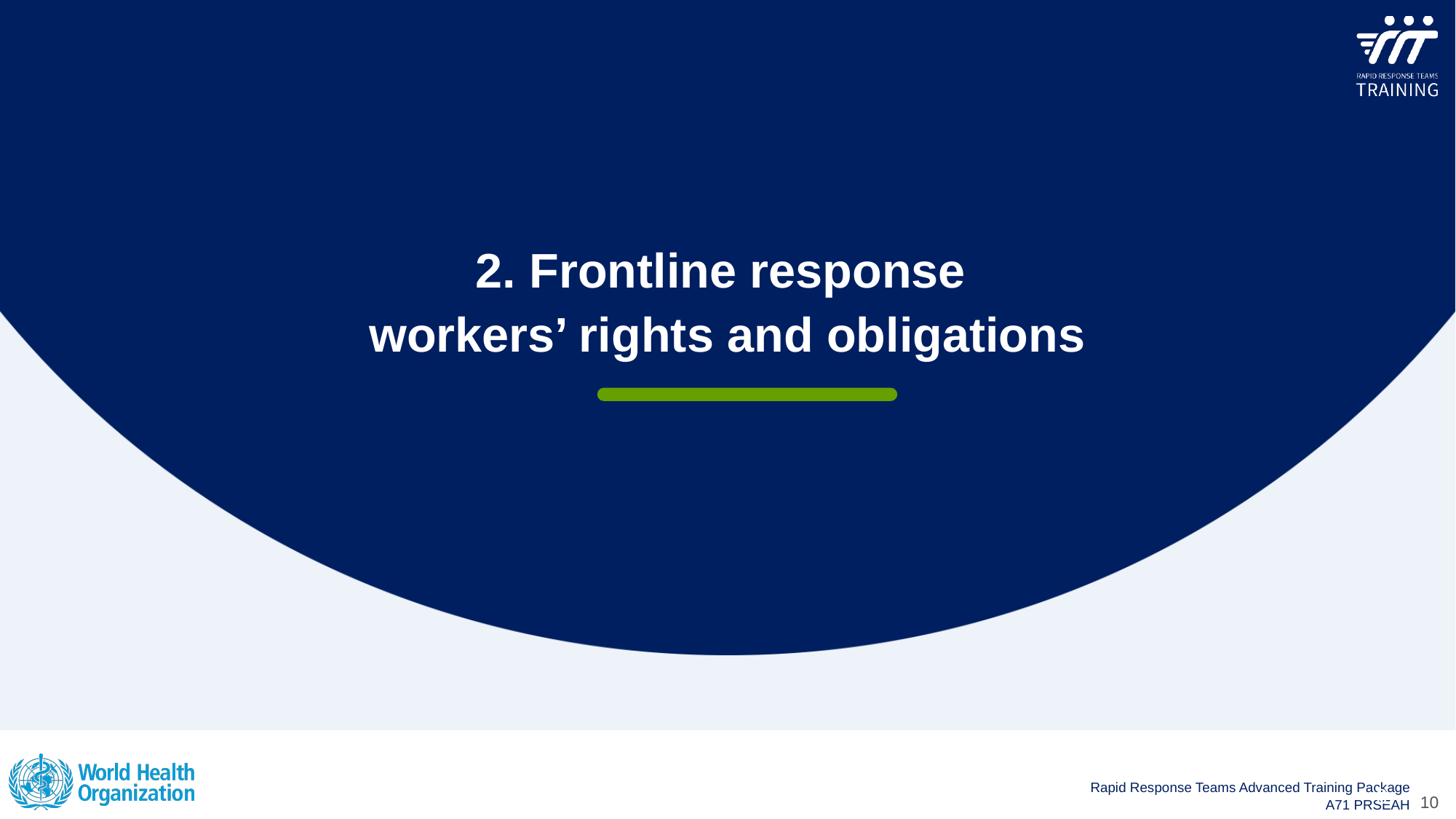

2. Frontline response
workers’ rights and obligations
10